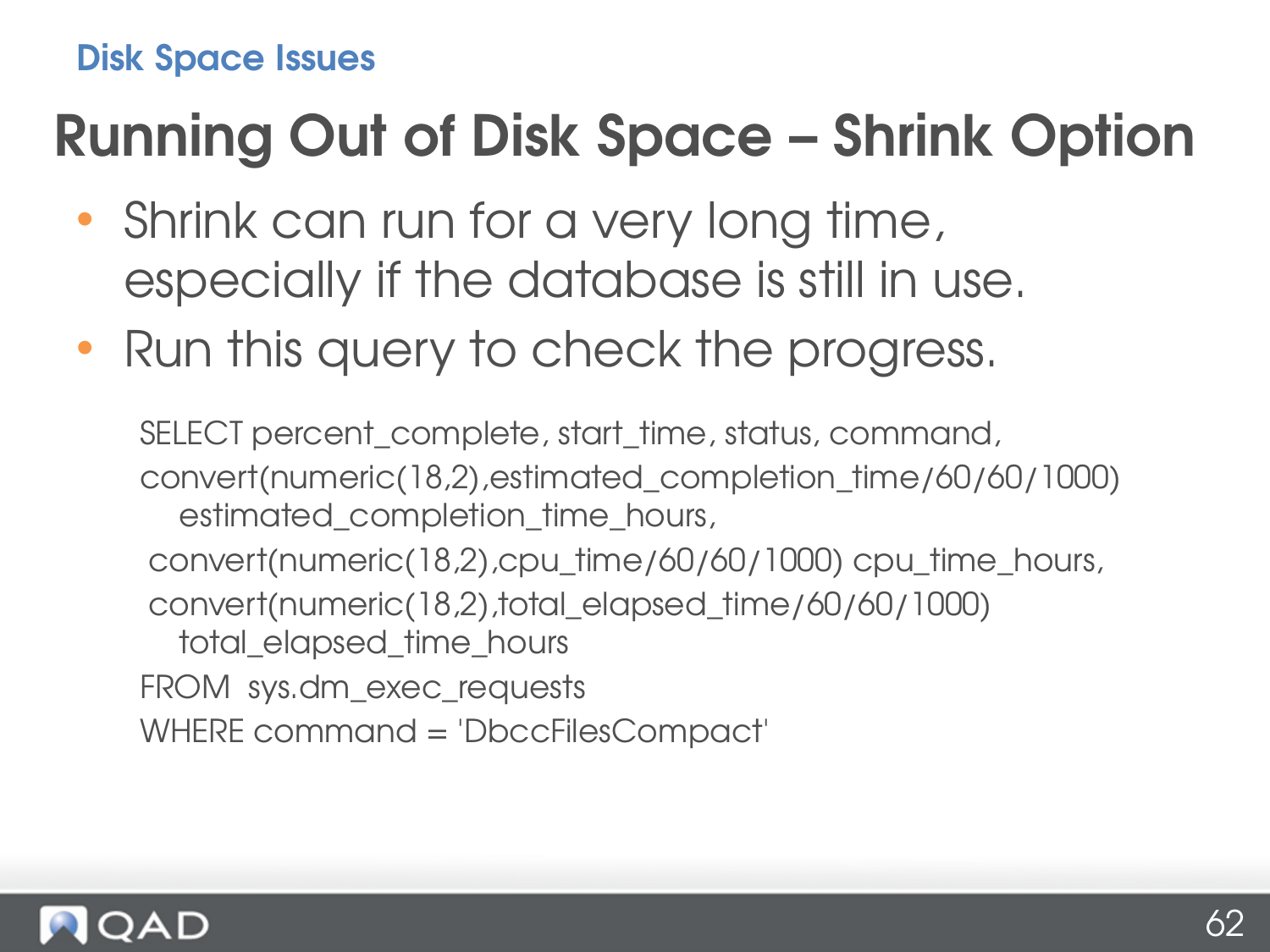

Disk Space Issues
# Running Out of Disk Space – Shrink Option
Shrink can run for a very long time, especially if the database is still in use.
Run this query to check the progress.

SELECT percent_complete, start_time, status, command,
convert(numeric(18,2),estimated_completion_time/60/60/1000) estimated_completion_time_hours,
 convert(numeric(18,2),cpu_time/60/60/1000) cpu_time_hours,
 convert(numeric(18,2),total_elapsed_time/60/60/1000) total_elapsed_time_hours
FROM  sys.dm_exec_requests
WHERE command = 'DbccFilesCompact'
62